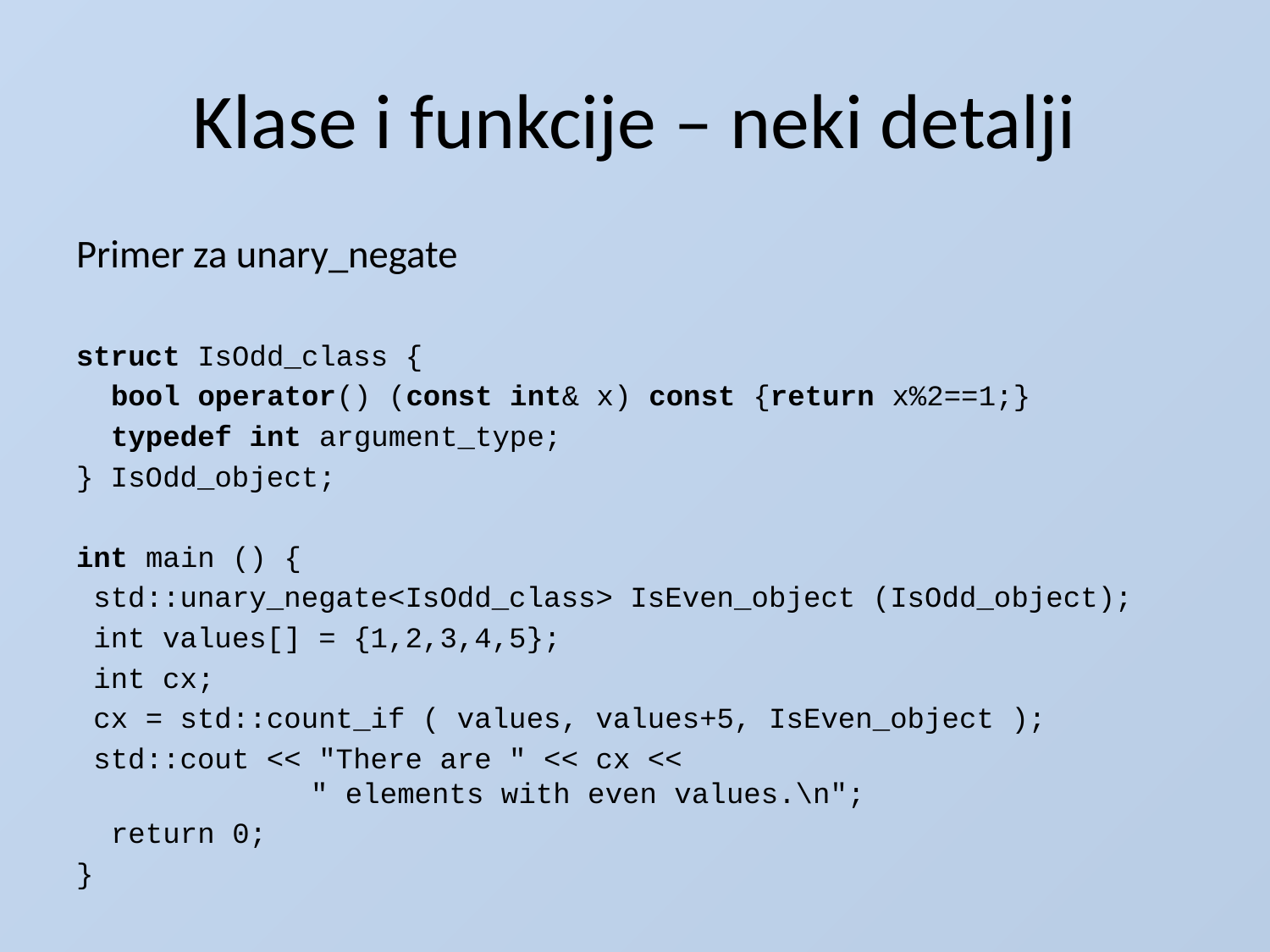

# Klase i funkcije – neki detalji
Primer za unary_negate

struct IsOdd_class {
  bool operator() (const int& x) const {return x%2==1;}
  typedef int argument_type;
} IsOdd_object;

int main () {
 std::unary_negate<IsOdd_class> IsEven_object (IsOdd_object);
 int values[] = {1,2,3,4,5};
 int cx;
 cx = std::count_if ( values, values+5, IsEven_object );
 std::cout << "There are " << cx <<
           " elements with even values.\n";
  return 0;
}